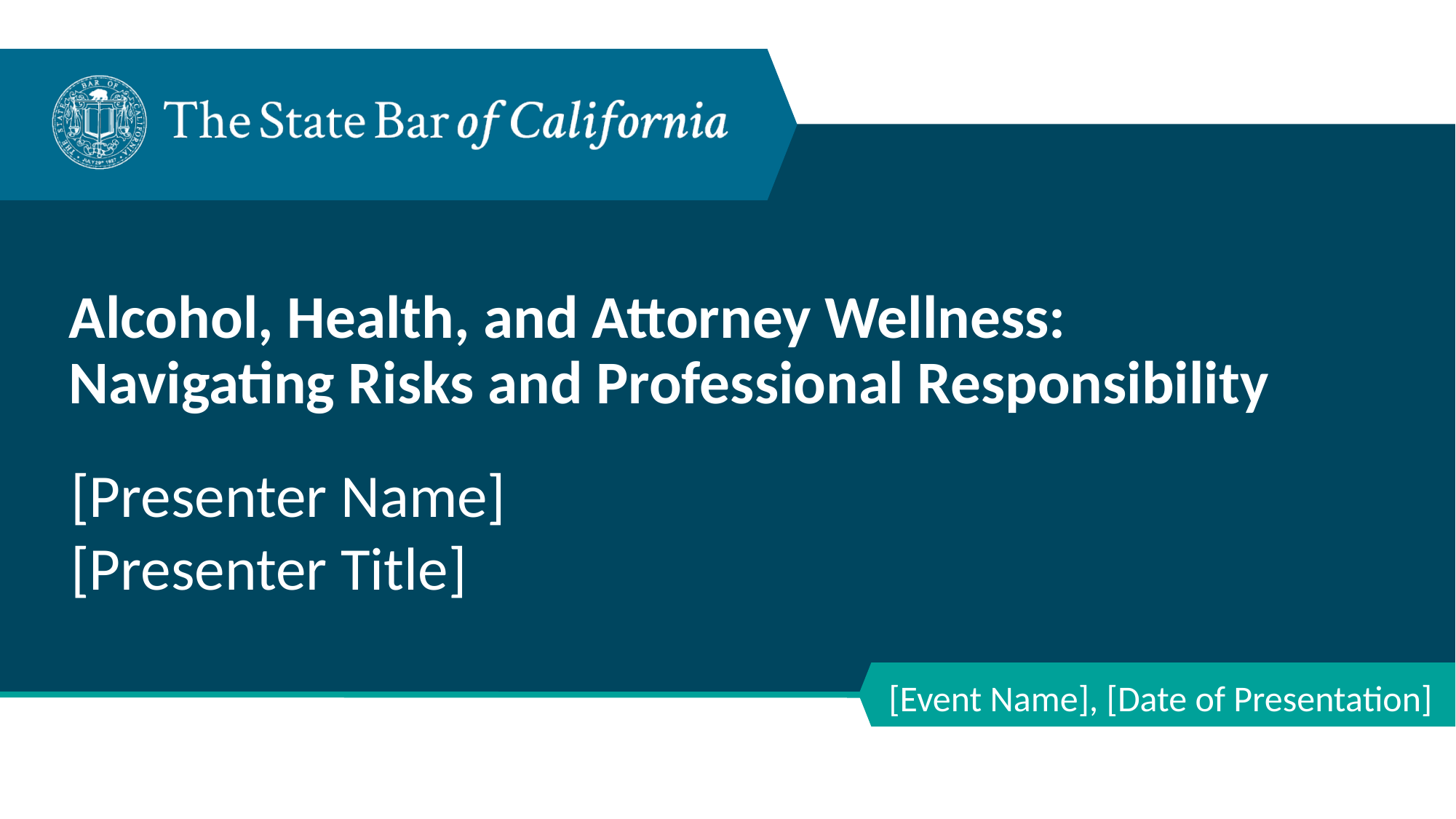

# Alcohol, Health, and Attorney Wellness: Navigating Risks and Professional Responsibility
[Presenter Name]
[Presenter Title]
[Event Name], [Date of Presentation]